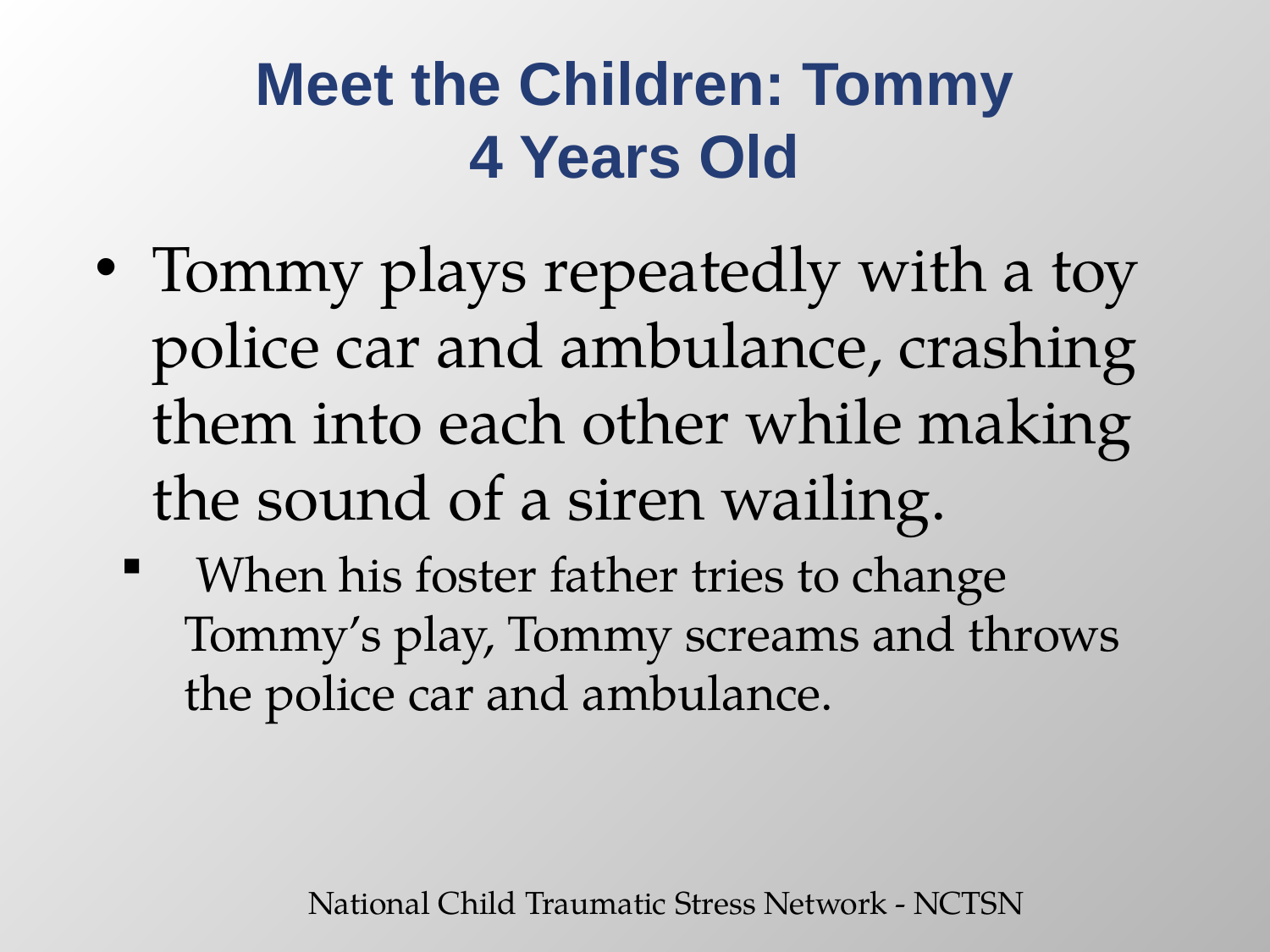

# Meet the Children: Tommy 4 Years Old
Tommy plays repeatedly with a toy police car and ambulance, crashing them into each other while making the sound of a siren wailing.
 When his foster father tries to change Tommy’s play, Tommy screams and throws the police car and ambulance.
National Child Traumatic Stress Network - NCTSN